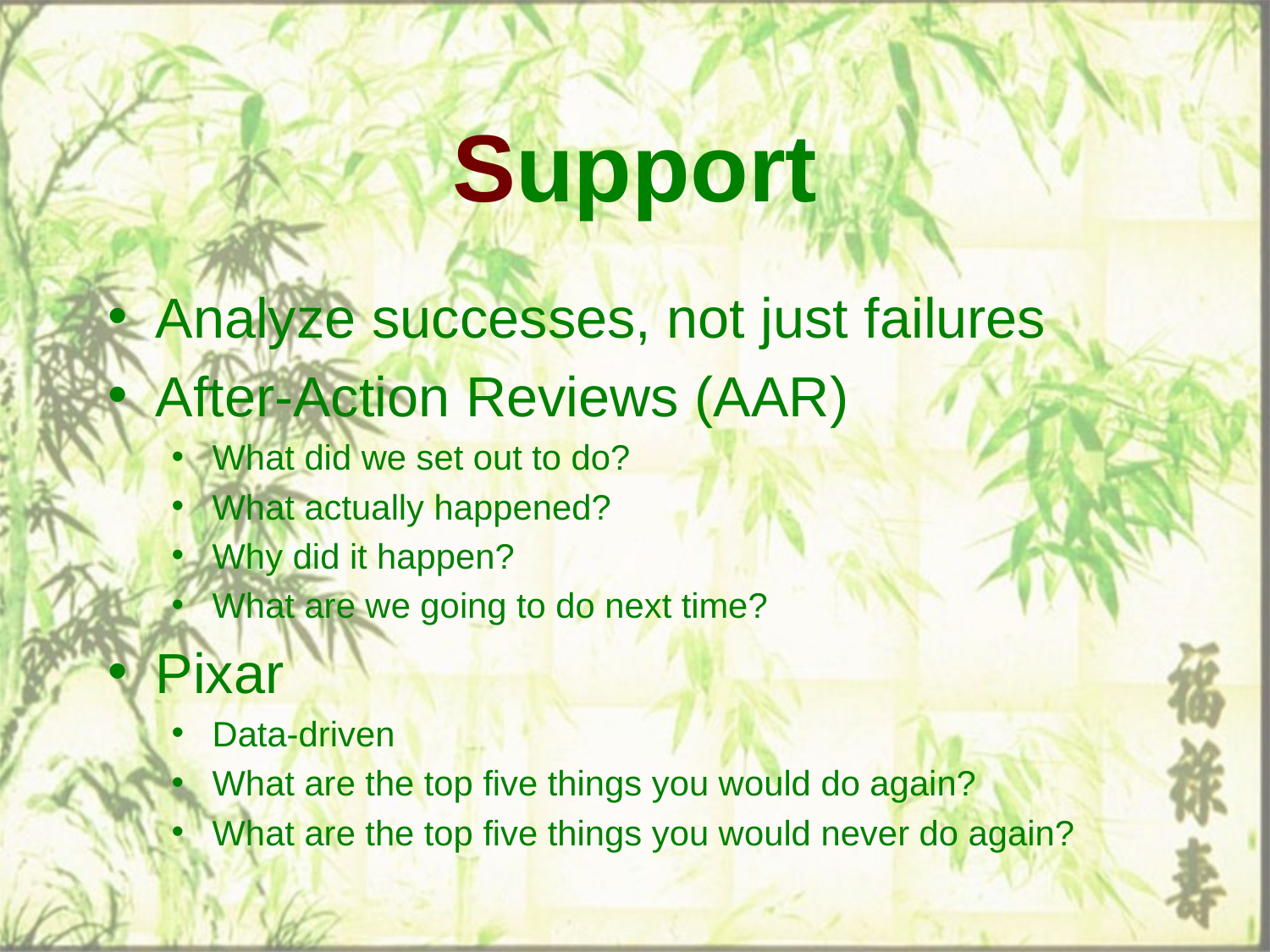

# Support
Analyze successes, not just failures
After-Action Reviews (AAR)
What did we set out to do?
What actually happened?
Why did it happen?
What are we going to do next time?
Pixar
Data-driven
What are the top five things you would do again?
What are the top five things you would never do again?